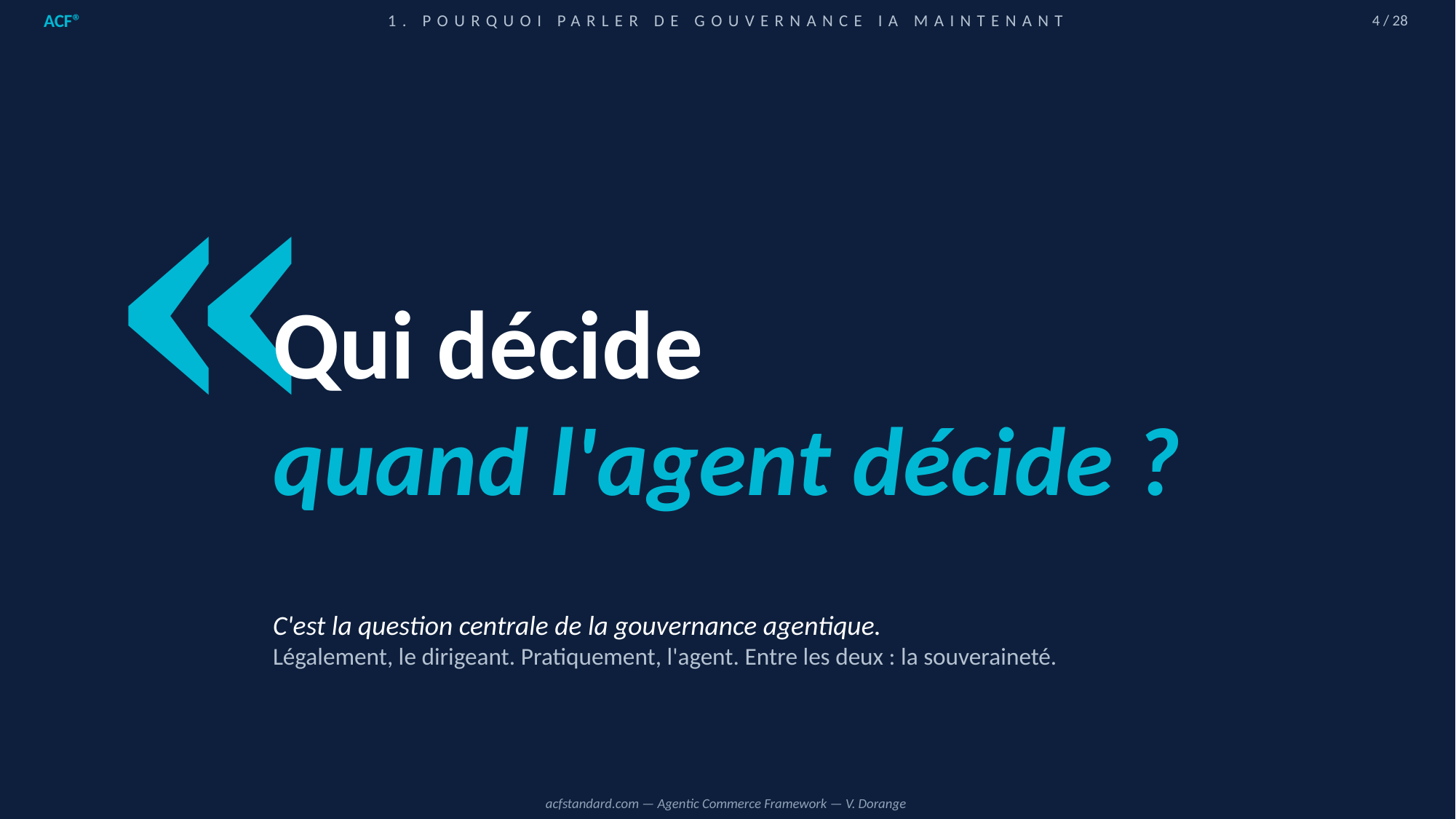

ACF®
1. POURQUOI PARLER DE GOUVERNANCE IA MAINTENANT
4 / 28
«
Qui décide
quand l'agent décide ?
C'est la question centrale de la gouvernance agentique.
Légalement, le dirigeant. Pratiquement, l'agent. Entre les deux : la souveraineté.

acfstandard.com — Agentic Commerce Framework — V. Dorange